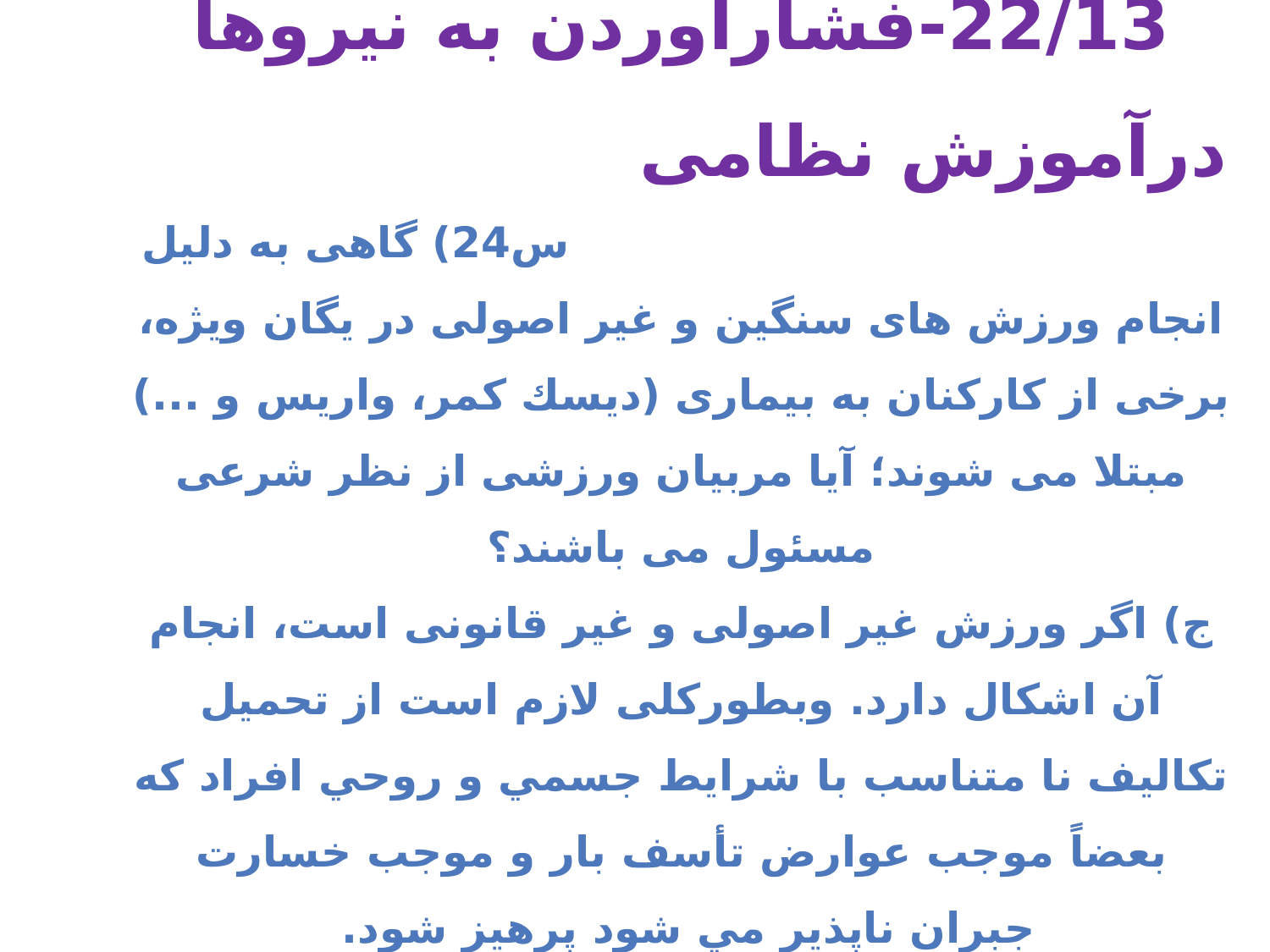

# 22/13-فشارآوردن به نیروها درآموزش نظامی                                                                               س24) گاهى به دليل انجام ورزش هاى سنگين و غير اصولى در يگان ويژه، برخى از كاركنان به بيمارى (ديسك كمر، واريس و ...) مبتلا مى شوند؛ آيا مربيان ورزشى از نظر شرعى مسئول مى باشند؟ ج) اگر ورزش غير اصولى و غير قانونى است، انجام آن اشكال دارد. وبطورکلی لازم است از تحميل تكاليف نا متناسب با شرايط جسمي و روحي افراد كه بعضاً موجب عوارض تأسف بار و موجب خسارت جبران ناپذير مي شود پرهيز شود.